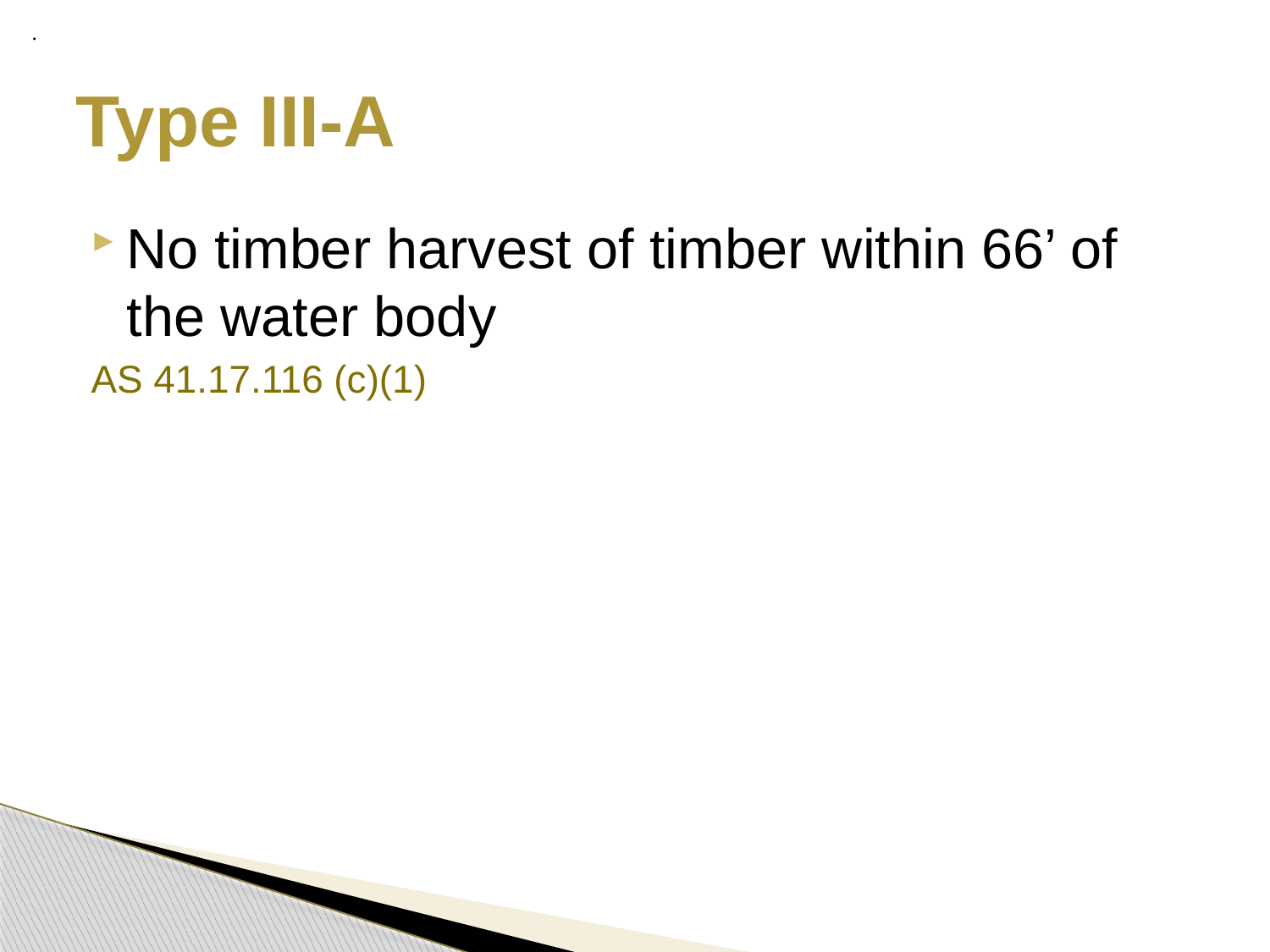

.
# Type III-A
No timber harvest of timber within 66’ of the water body
AS 41.17.116 (c)(1)